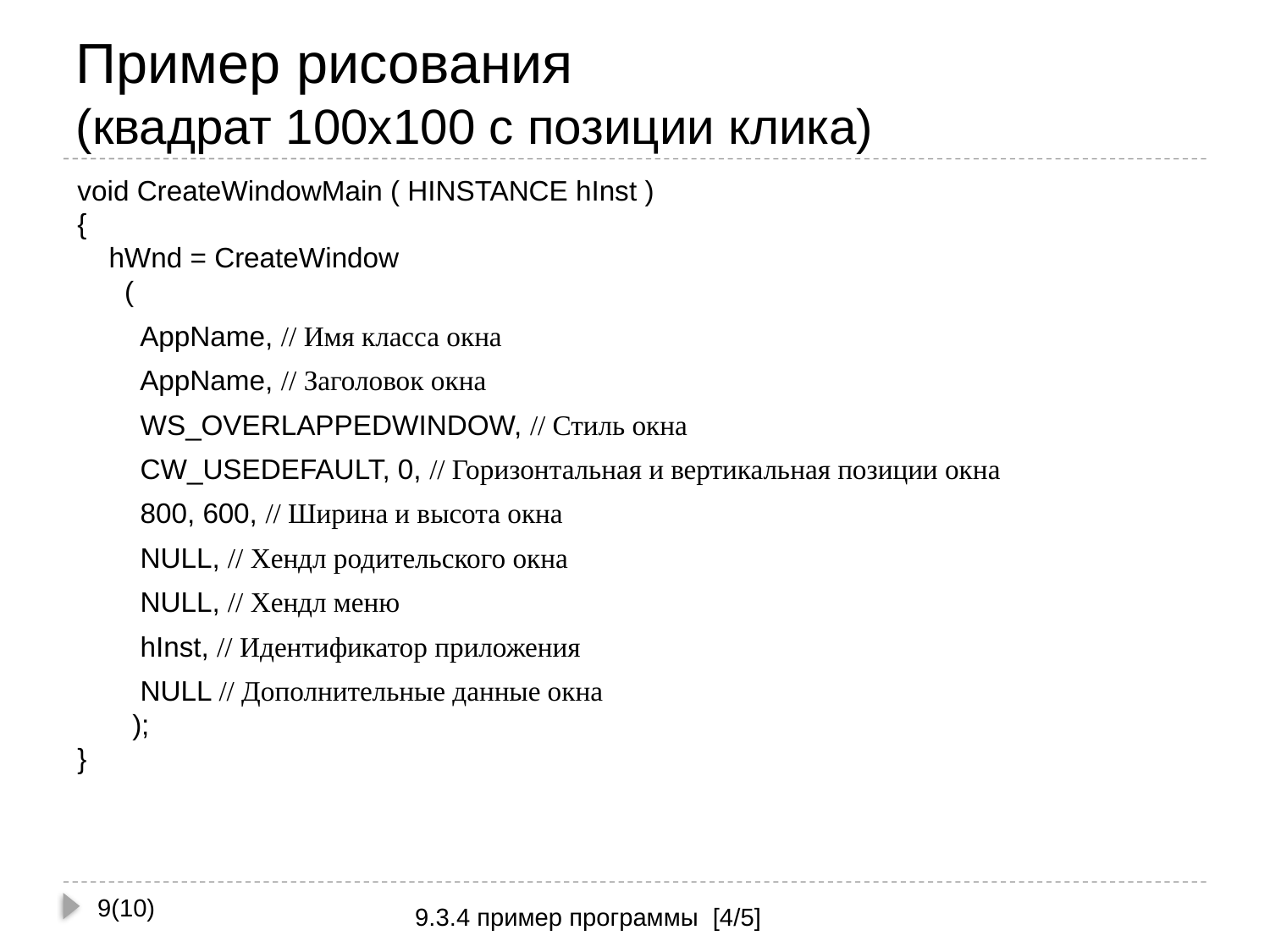

# Пример рисования (квадрат 100х100 с позиции клика)
void CreateWindowMain ( HINSTANCE hInst )
{
    hWnd = CreateWindow
      (
        AppName, // Имя класса окна
        AppName, // Заголовок окна
        WS_OVERLAPPEDWINDOW, // Стиль окна
        CW_USEDEFAULT, 0, // Горизонтальная и вертикальная позиции окна
        800, 600, // Ширина и высота окна
        NULL, // Хендл родительского окна
        NULL, // Хендл меню
        hInst, // Идентификатор приложения
        NULL // Дополнительные данные окна
       );
}
9(10)
9.3.4 пример программы  [4/5]